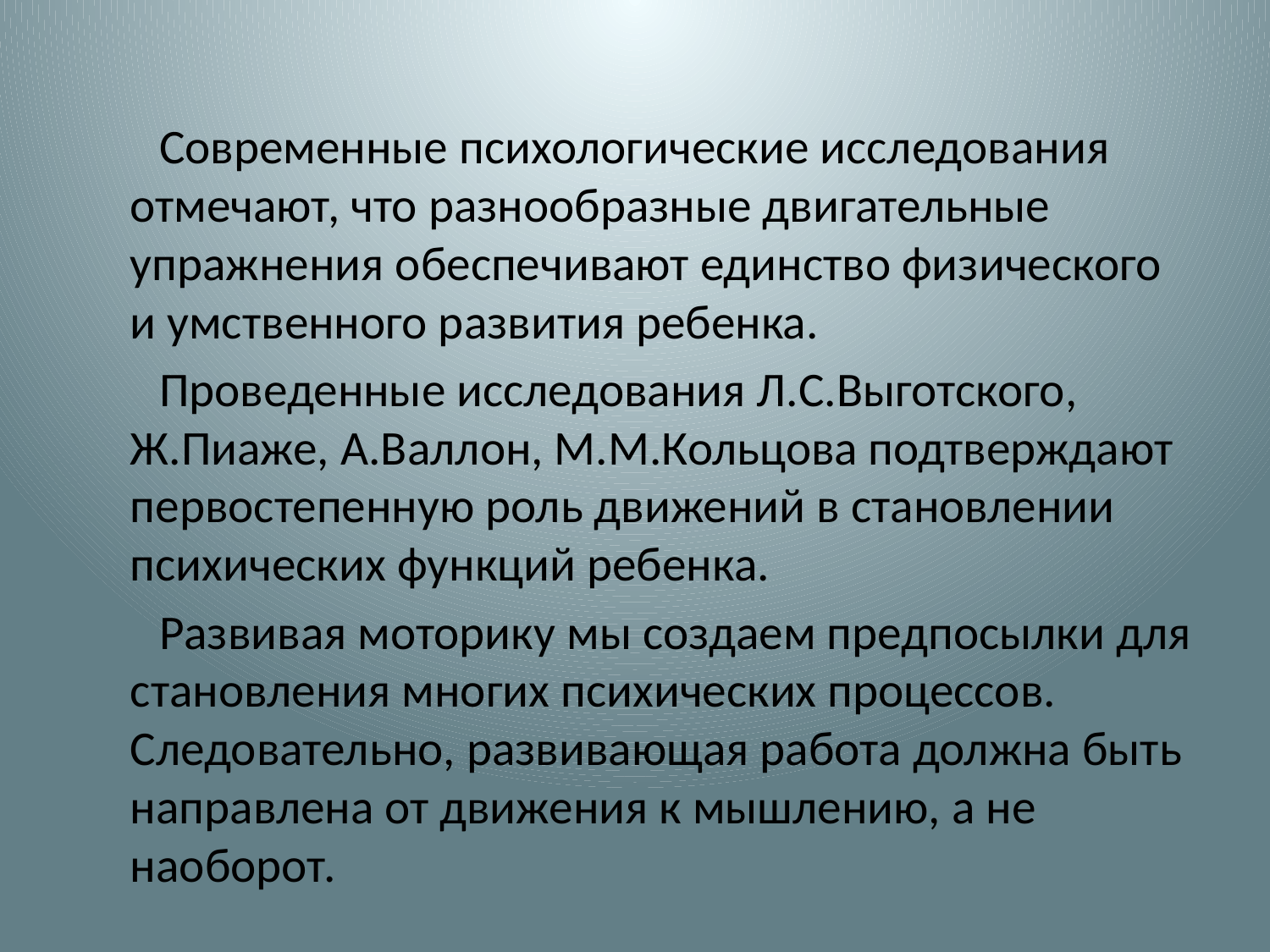

Современные психологические исследования отмечают, что разнообразные двигательные упражнения обеспечивают единство физического и умственного развития ребенка.
       Проведенные исследования Л.С.Выготского, Ж.Пиаже, А.Валлон, М.М.Кольцова подтверждают первостепенную роль движений в становлении психических функций ребенка.
       Развивая моторику мы создаем предпосылки для становления многих психических процессов. Следовательно, развивающая работа должна быть направлена от движения к мышлению, а не наоборот.